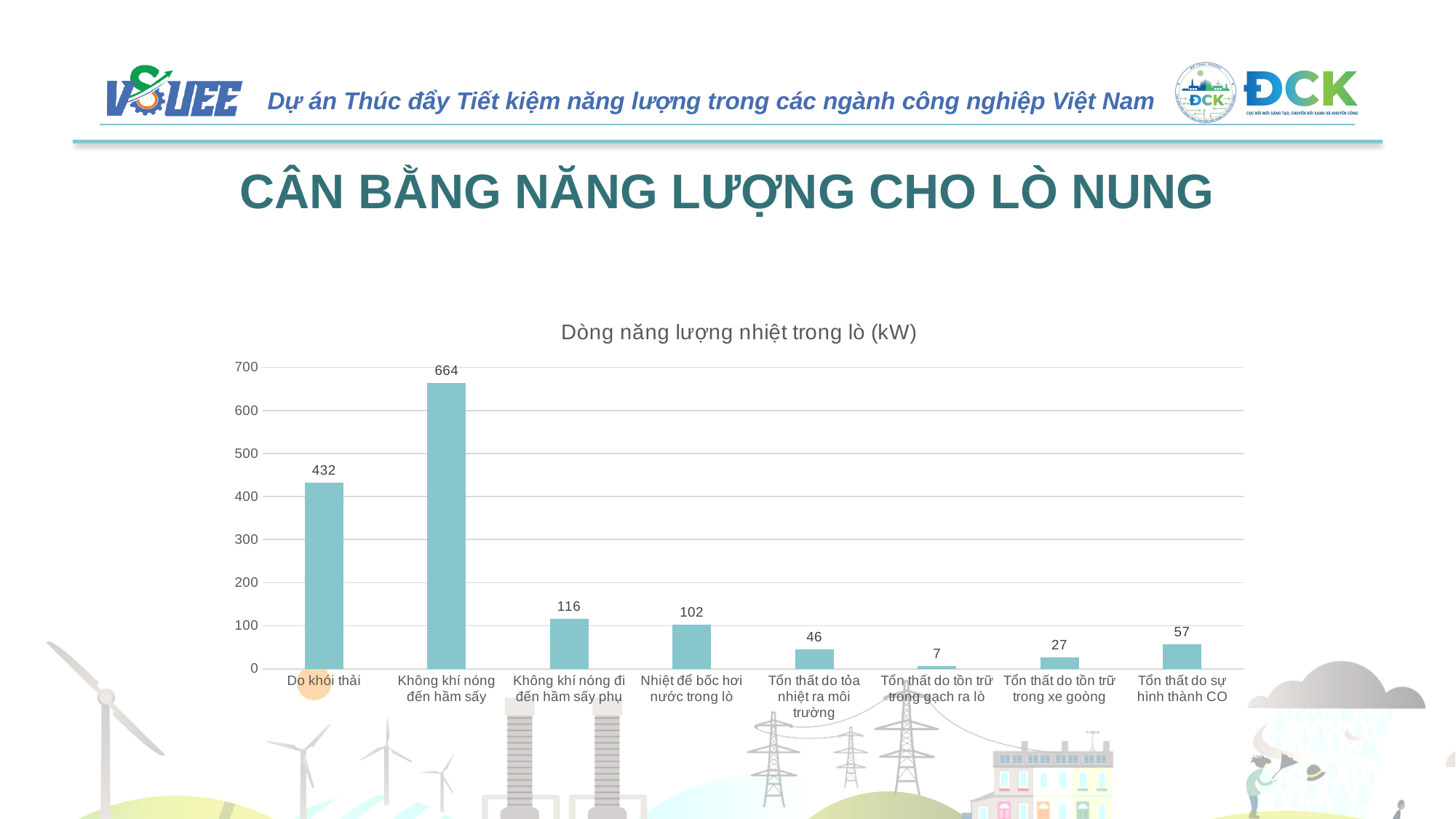

# CÂN BẰNG NĂNG LƯỢNG CHO LÒ NUNG

### Chart: Dòng năng lượng nhiệt trong lò (kW)

| Category |  |
|---|---|
| Do khói thải | 432.0 |
| Không khí nóng đến hầm sấy | 664.0 |
| Không khí nóng đi đến hầm sấy phụ | 116.0 |
| Nhiệt để bốc hơi nước trong lò | 102.0 |
| Tổn thất do tỏa nhiệt ra môi trường | 46.0 |
| Tổn thất do tồn trữ trong gạch ra lò | 7.0 |
| Tổn thất do tồn trữ trong xe goòng | 27.0 |
| Tổn thất do sự hình thành CO | 57.0 |